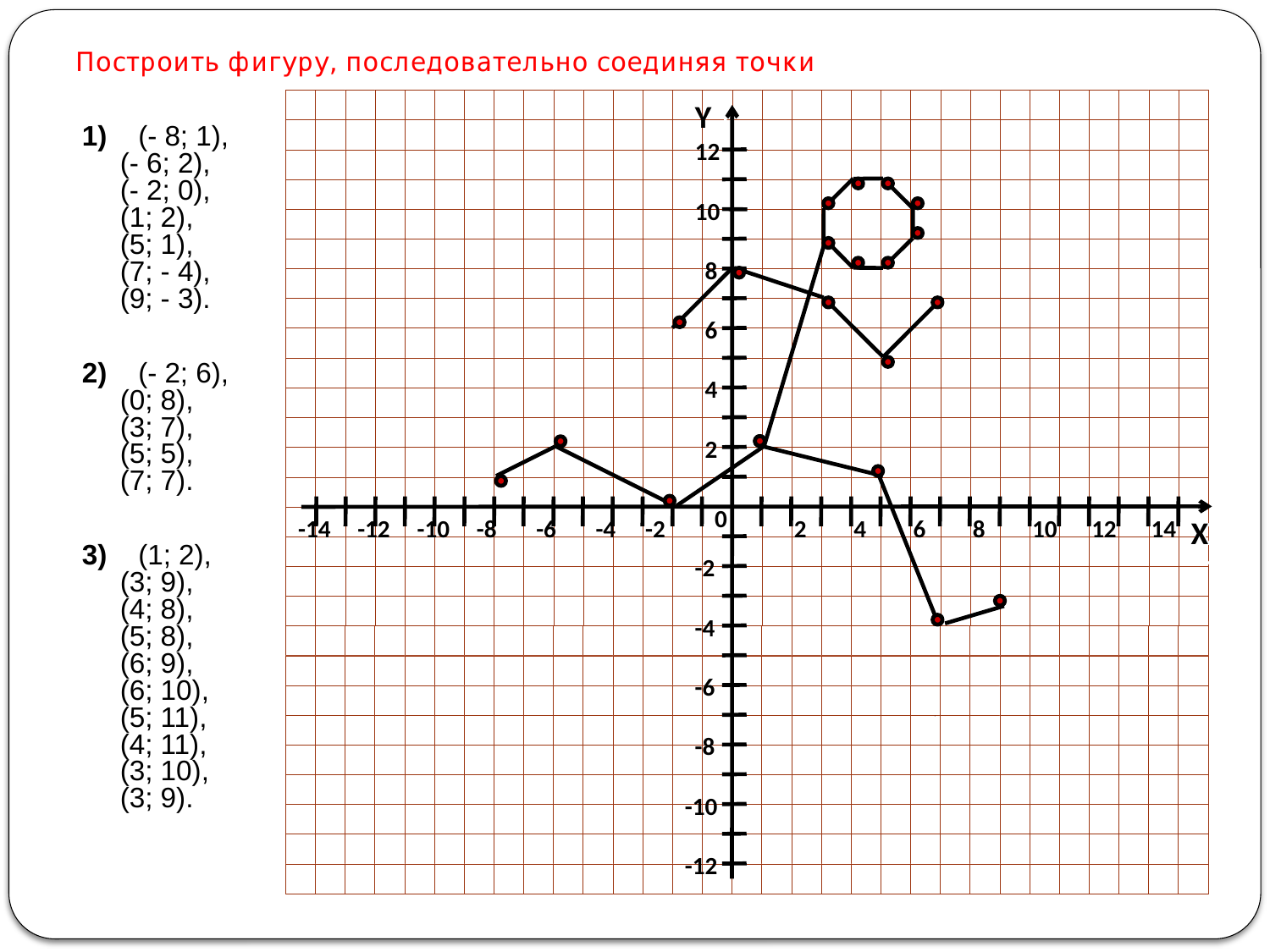

# Построить фигуру, последовательно соединяя точки

YY

2

0

2

XX

Y
12
10
8
6
4
2
X
-12
-10
-8
-6
-4
-2
2
4
6
8
10
12
14
-2
-4
-6
-8
-10
-12
0
-14

1)    (- 8; 1),
(- 6; 2),
(- 2; 0),
(1; 2),
(5; 1),
(7; - 4),
(9; - 3).

2)    (- 2; 6),
(0; 8),
(3; 7),
(5; 5),
(7; 7).

3)    (1; 2),
(3; 9),
(4; 8),
(5; 8),
(6; 9),
(6; 10),
(5; 11),
(4; 11),
(3; 10),
(3; 9).